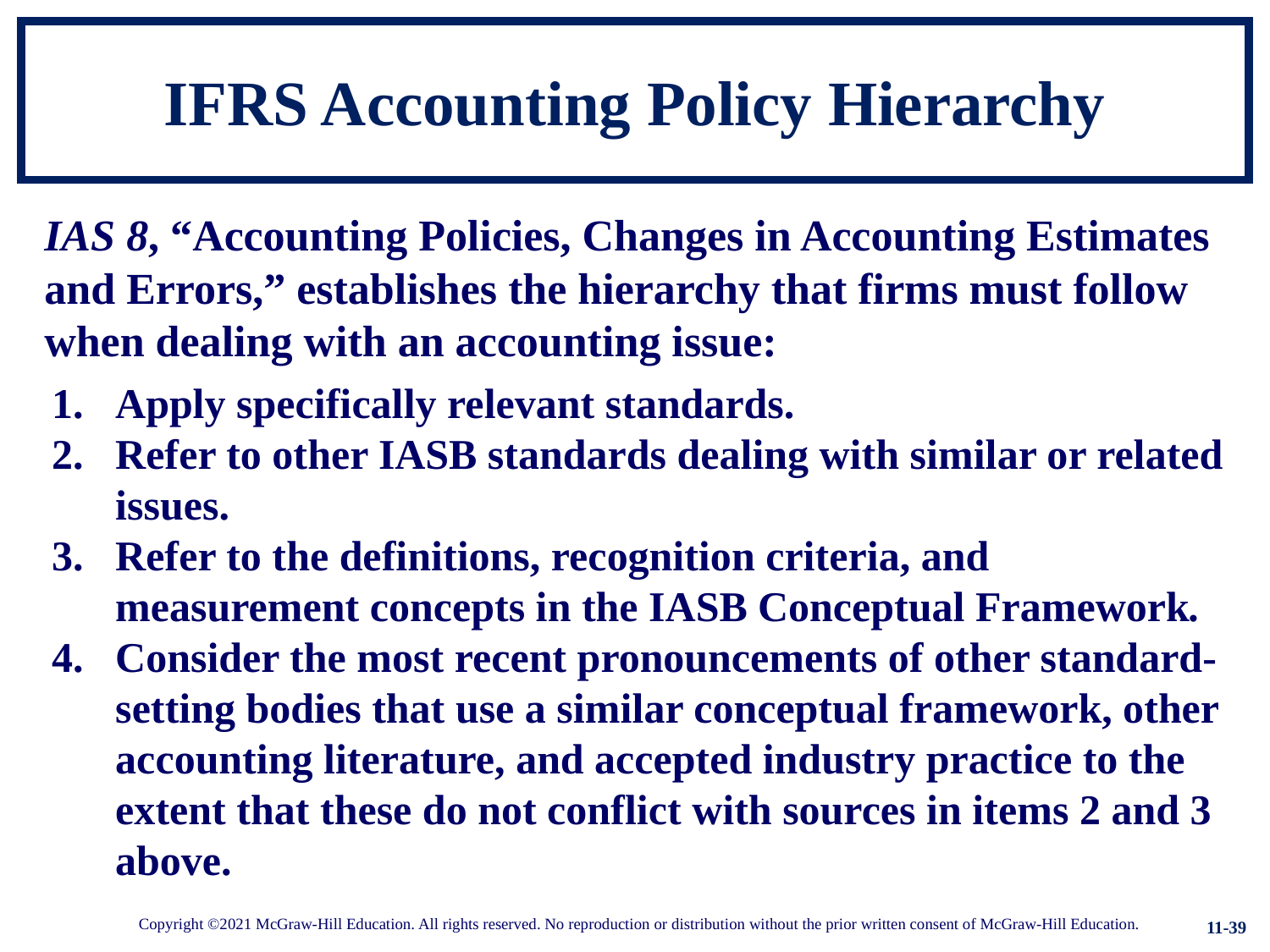

# IFRS Accounting Policy Hierarchy
IAS 8, “Accounting Policies, Changes in Accounting Estimates and Errors,” establishes the hierarchy that firms must follow when dealing with an accounting issue:
Apply specifically relevant standards.
Refer to other IASB standards dealing with similar or related issues.
Refer to the definitions, recognition criteria, and measurement concepts in the IASB Conceptual Framework.
Consider the most recent pronouncements of other standard-setting bodies that use a similar conceptual framework, other accounting literature, and accepted industry practice to the extent that these do not conflict with sources in items 2 and 3 above.

11-39
Copyright ©2021 McGraw-Hill Education. All rights reserved. No reproduction or distribution without the prior written consent of McGraw-Hill Education.